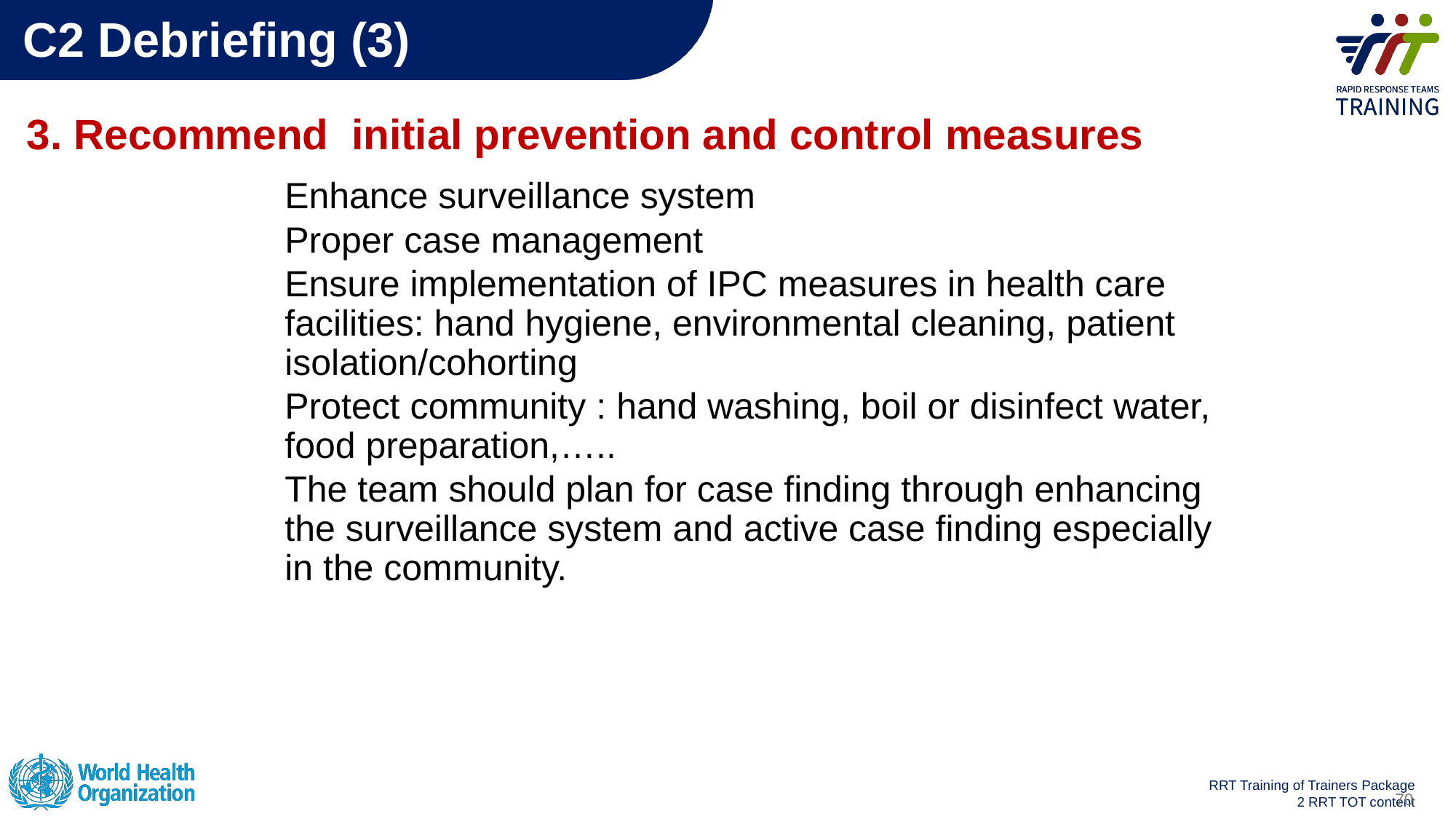

C2 Debriefing (3)
3. Recommend  initial prevention and control measures
Enhance surveillance system
Proper case management
Ensure implementation of IPC measures in health care facilities: hand hygiene, environmental cleaning, patient isolation/cohorting
Protect community : hand washing, boil or disinfect water, food preparation,…..
The team should plan for case finding through enhancing the surveillance system and active case finding especially in the community.